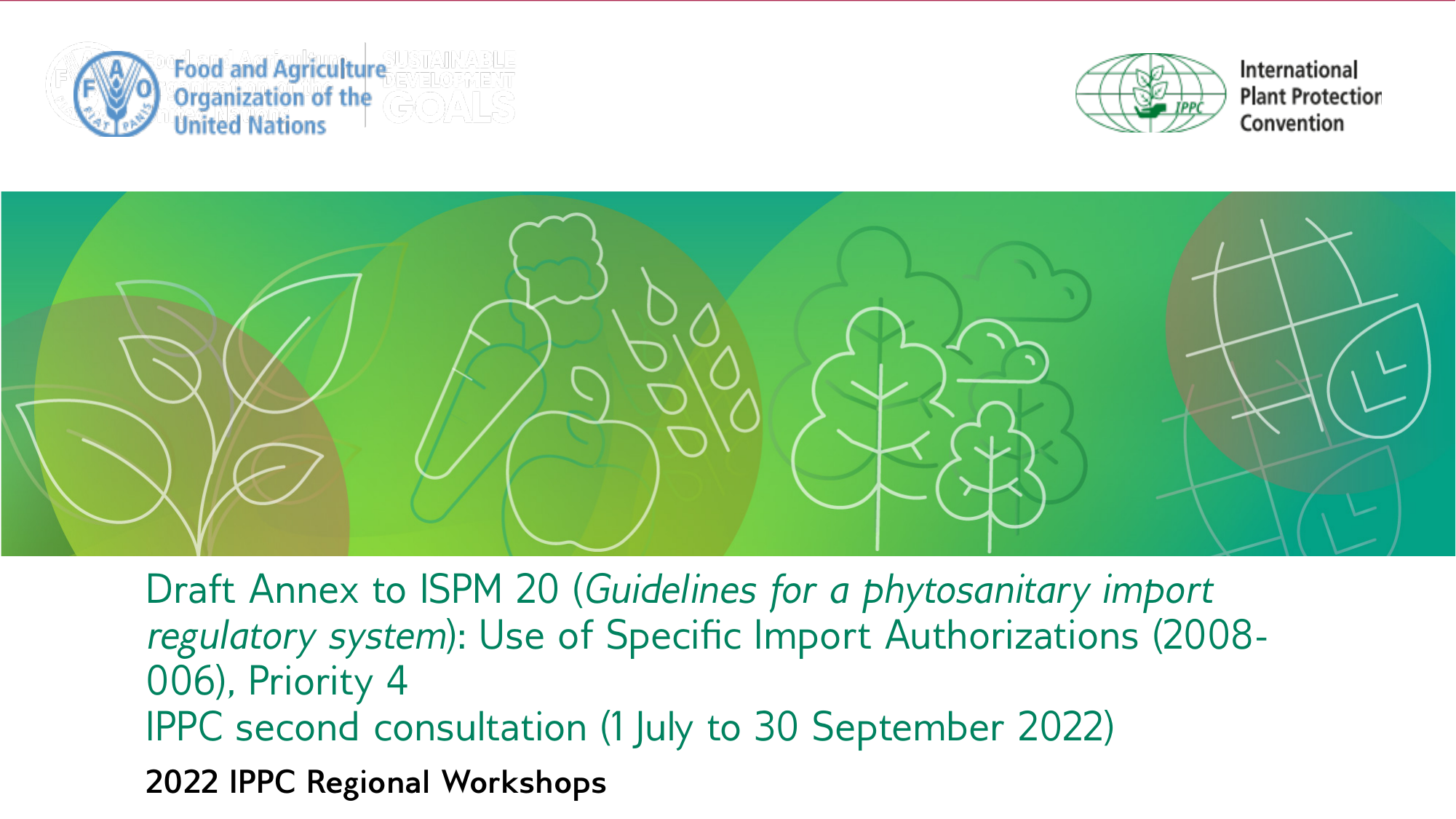

Draft Annex to ISPM 20 (Guidelines for a phytosanitary import regulatory system): Use of Specific Import Authorizations (2008-006), Priority 4
IPPC second consultation (1 July to 30 September 2022)
2022 IPPC Regional Workshops